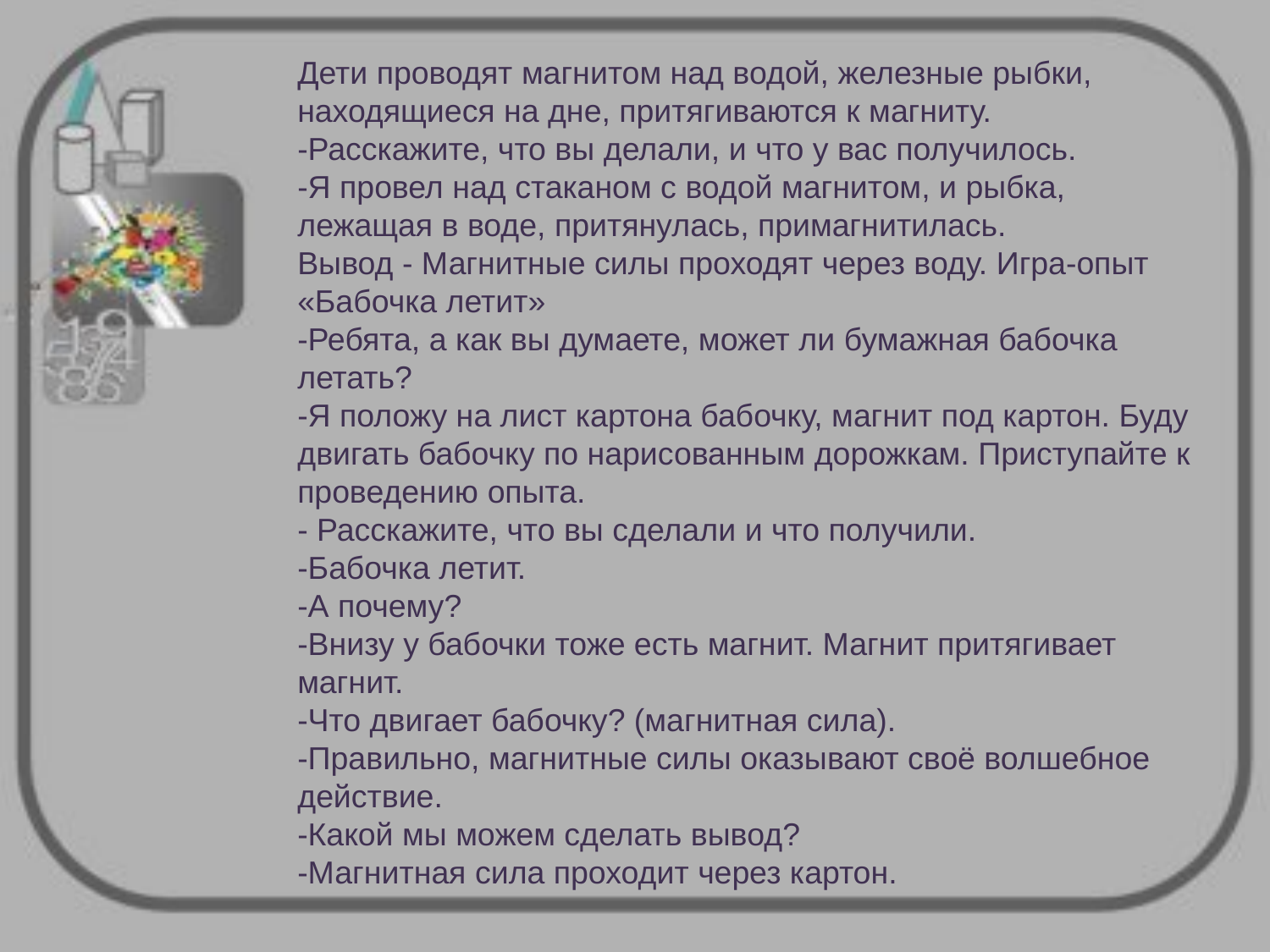

Дети проводят магнитом над водой, железные рыбки, находящиеся на дне, притягиваются к магниту.
-Расскажите, что вы делали, и что у вас получилось.
-Я провел над стаканом с водой магнитом, и рыбка, лежащая в воде, притянулась, примагнитилась.
Вывод - Магнитные силы проходят через воду. Игра-опыт «Бабочка летит»
-Ребята, а как вы думаете, может ли бумажная бабочка летать?
-Я положу на лист картона бабочку, магнит под картон. Буду двигать бабочку по нарисованным дорожкам. Приступайте к проведению опыта.
- Расскажите, что вы сделали и что получили.
-Бабочка летит.
-А почему?
-Внизу у бабочки тоже есть магнит. Магнит притягивает магнит.
-Что двигает бабочку? (магнитная сила).
-Правильно, магнитные силы оказывают своё волшебное действие.
-Какой мы можем сделать вывод?
-Магнитная сила проходит через картон.